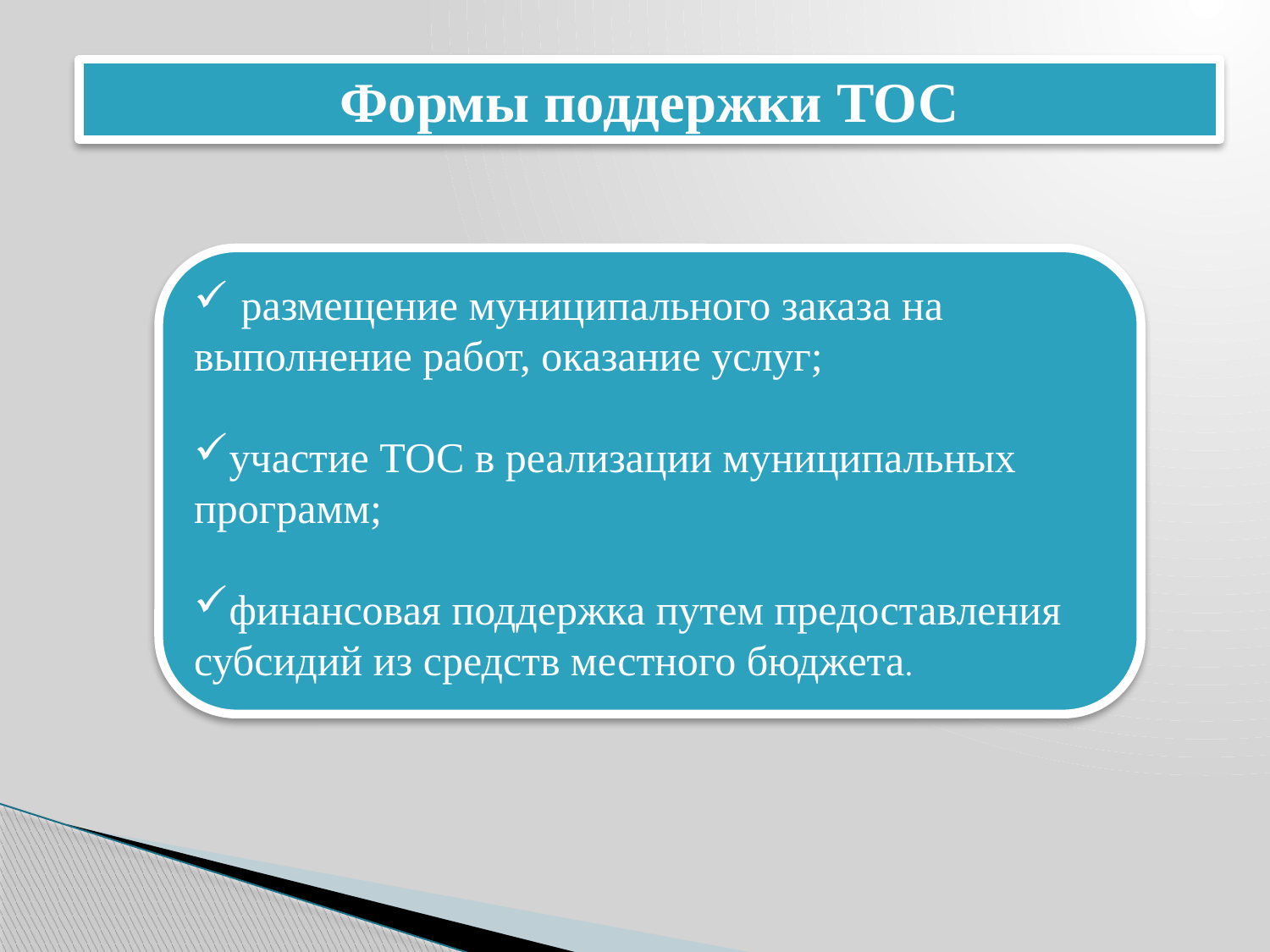

Формы поддержки ТОС
 размещение муниципального заказа на выполнение работ, оказание услуг;

участие ТОС в реализации муниципальных программ;

финансовая поддержка путем предоставления субсидий из средств местного бюджета.